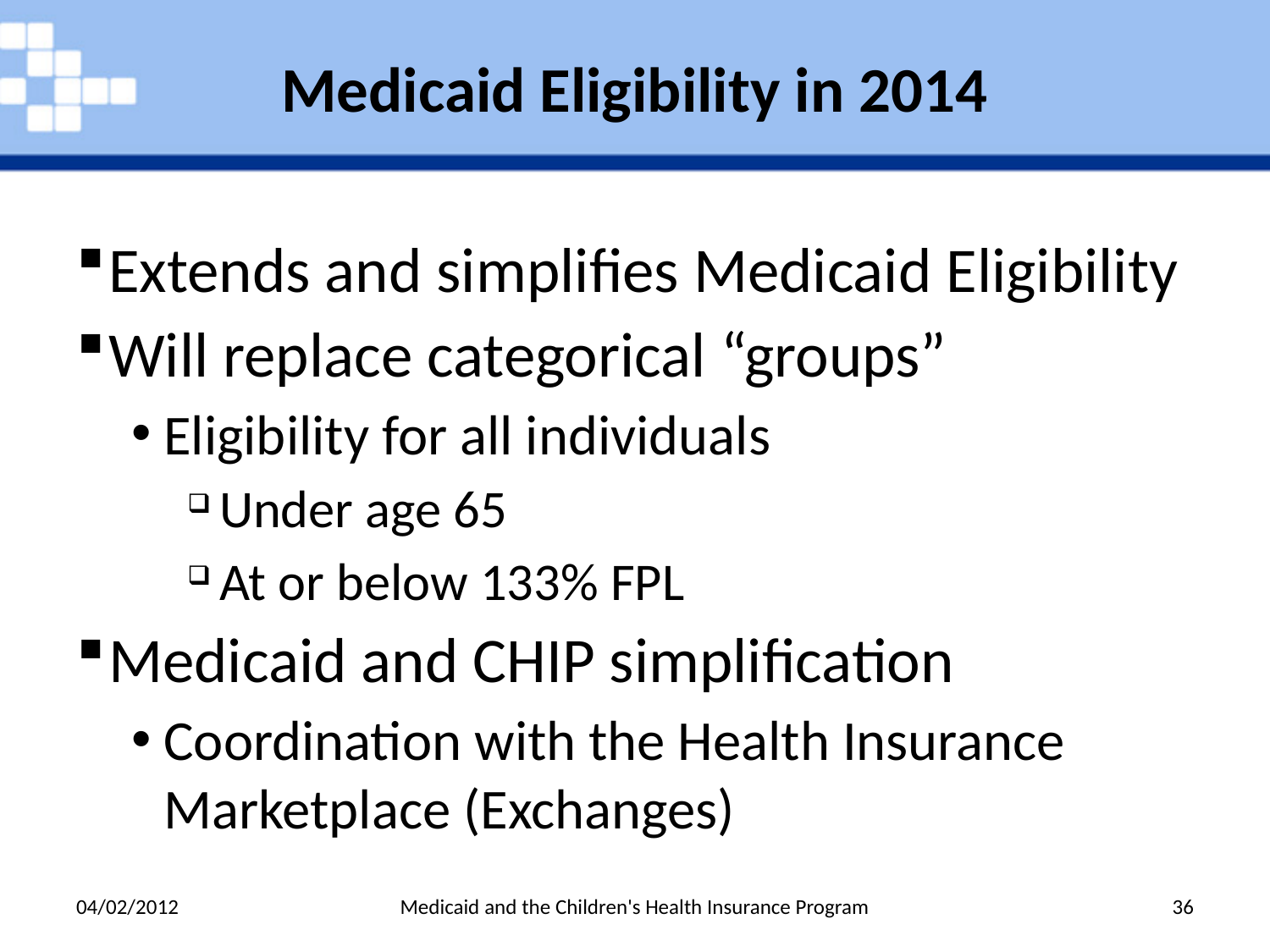

# Medicaid Eligibility in 2014
Extends and simplifies Medicaid Eligibility
Will replace categorical “groups”
Eligibility for all individuals
Under age 65
At or below 133% FPL
Medicaid and CHIP simplification
Coordination with the Health Insurance Marketplace (Exchanges)

04/02/2012
Medicaid and the Children's Health Insurance Program
36